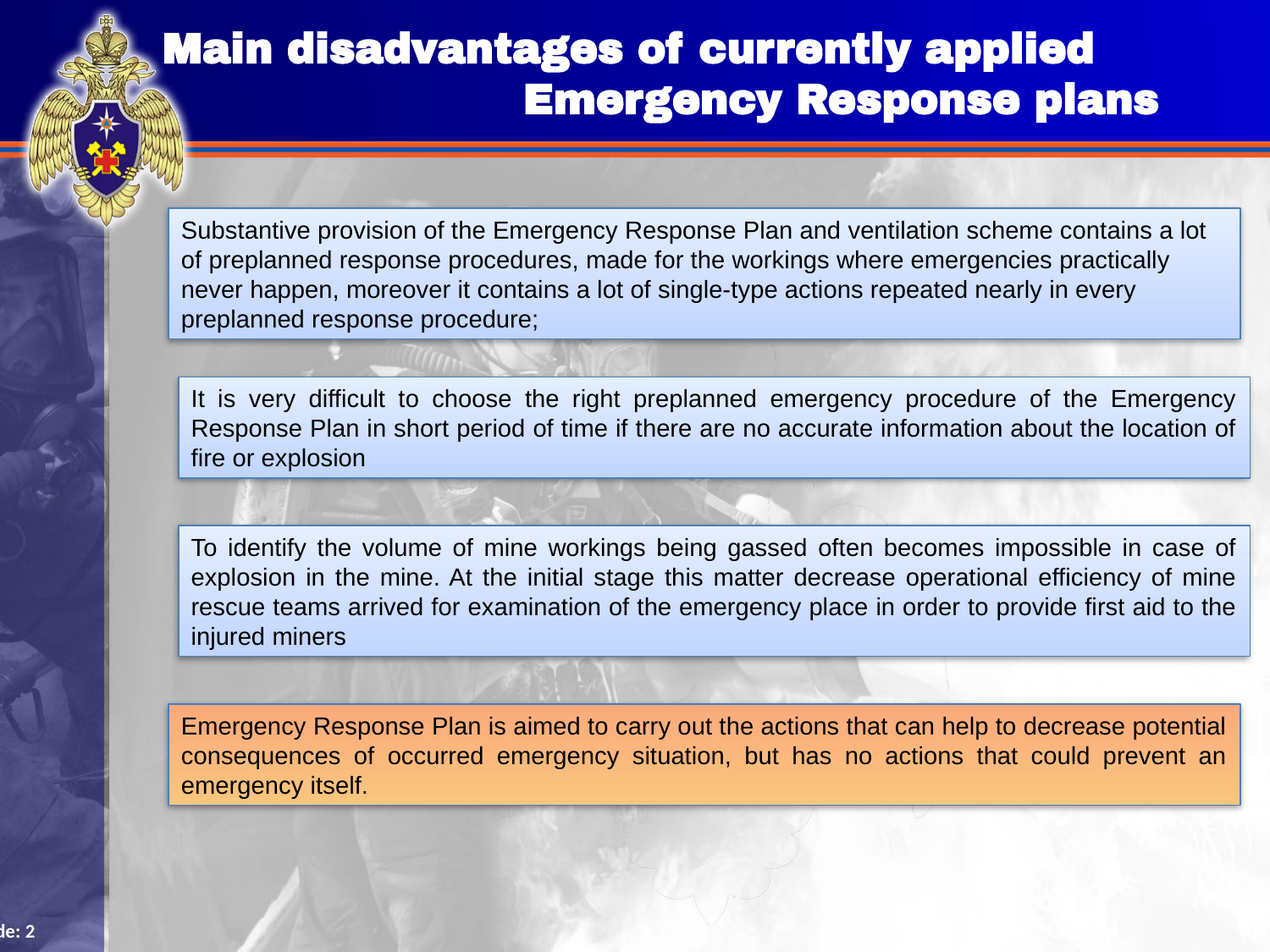

Main disadvantages of currently applied                               Emergency Response plans
Substantive provision of the Emergency Response Plan and ventilation scheme contains a lot of preplanned response procedures, made for the workings where emergencies practically never happen, moreover it contains a lot of single-type actions repeated nearly in every preplanned response procedure;
It is very difficult to choose the right preplanned emergency procedure of the Emergency Response Plan in short period of time if there are no accurate information about the location of fire or explosion
To identify the volume of mine workings being gassed often becomes impossible in case of explosion in the mine. At the initial stage this matter decrease operational efficiency of mine rescue teams arrived for examination of the emergency place in order to provide first aid to the injured miners
Emergency Response Plan is aimed to carry out the actions that can help to decrease potential consequences of occurred emergency situation, but has no actions that could prevent an emergency itself.
Slide: 2